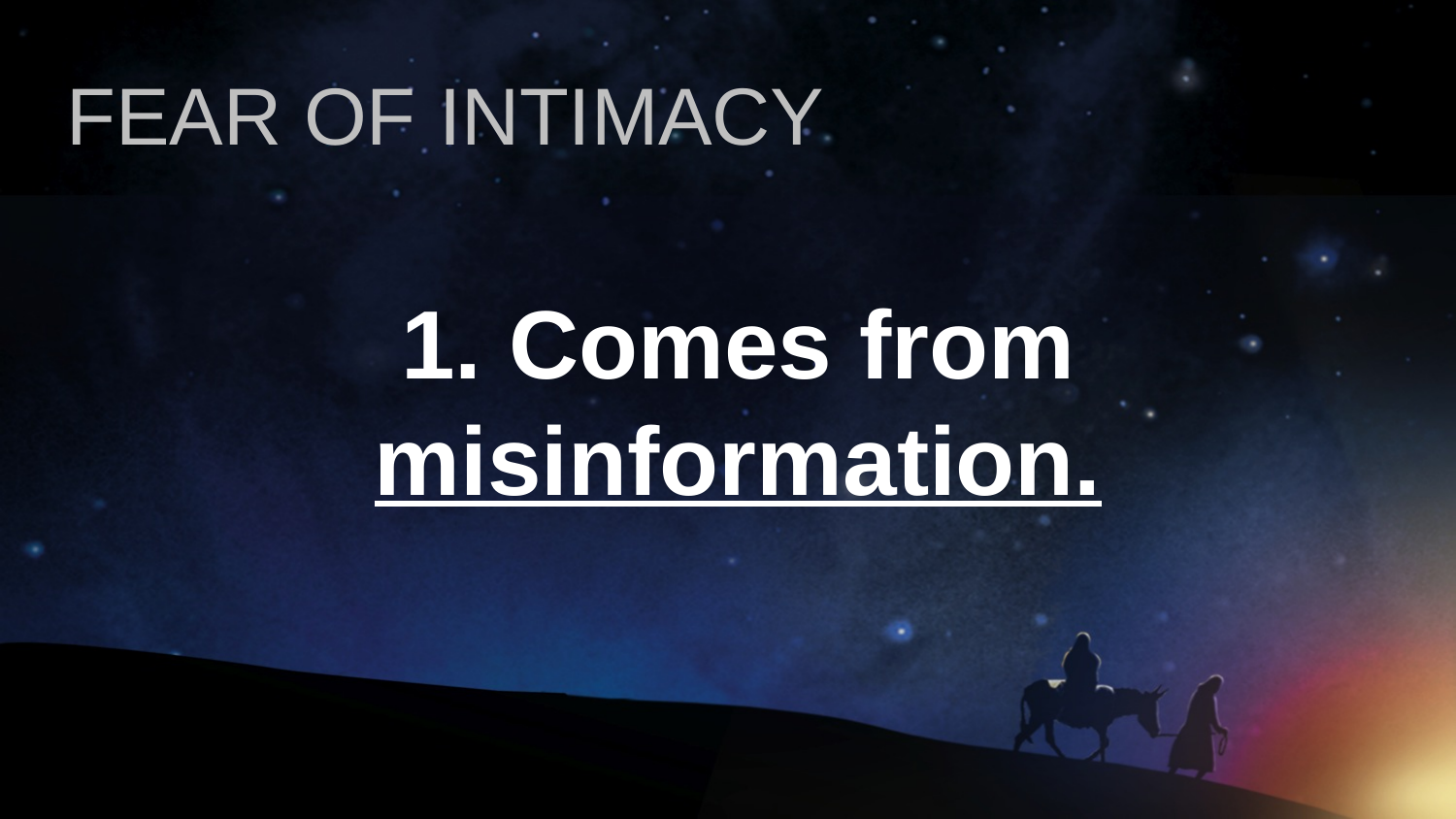

# FEAR OF INTIMACY
1. Comes from misinformation.